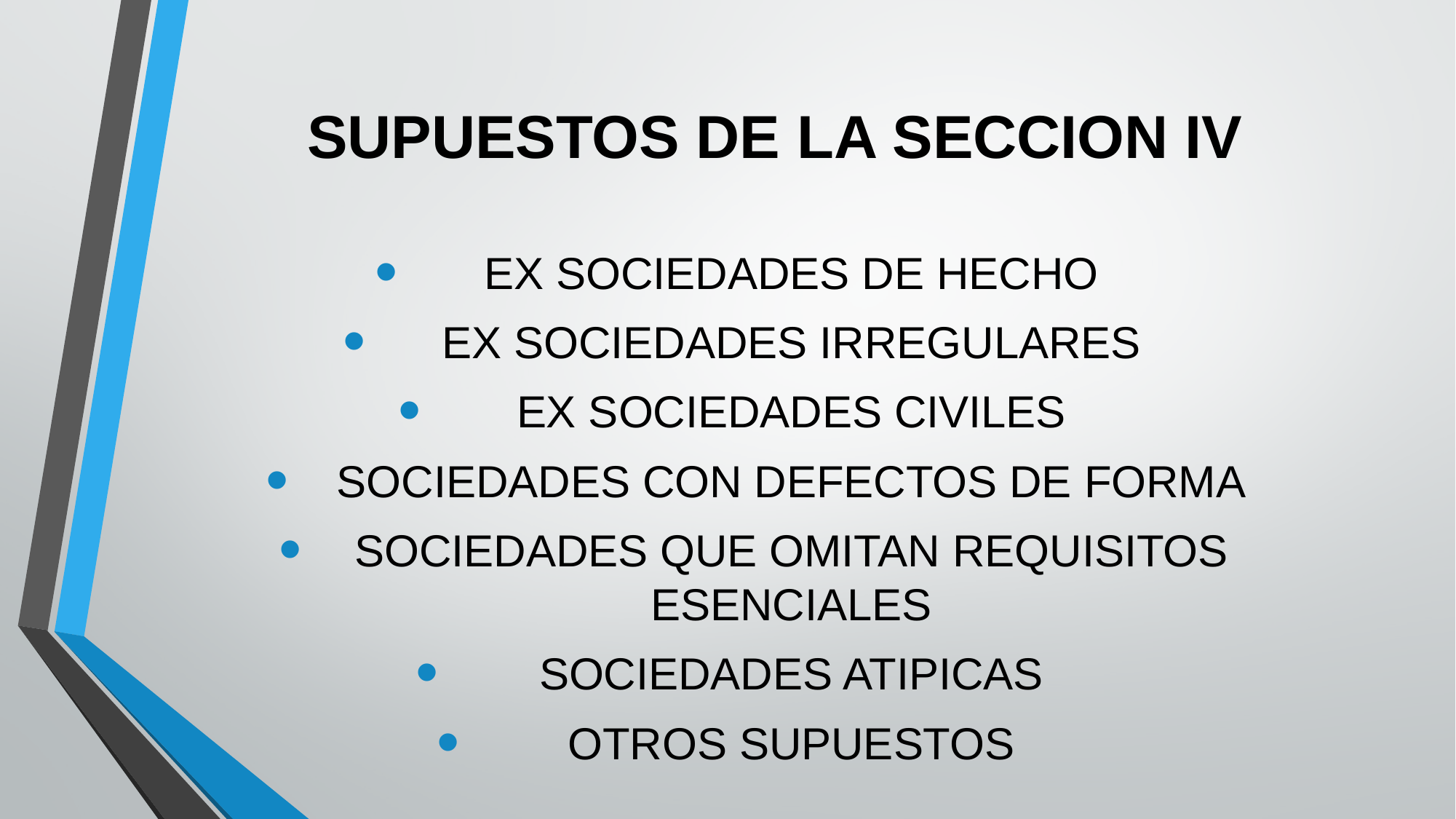

# SUPUESTOS DE LA SECCION IV
EX SOCIEDADES DE HECHO
EX SOCIEDADES IRREGULARES
EX SOCIEDADES CIVILES
SOCIEDADES CON DEFECTOS DE FORMA
SOCIEDADES QUE OMITAN REQUISITOS ESENCIALES
SOCIEDADES ATIPICAS
OTROS SUPUESTOS